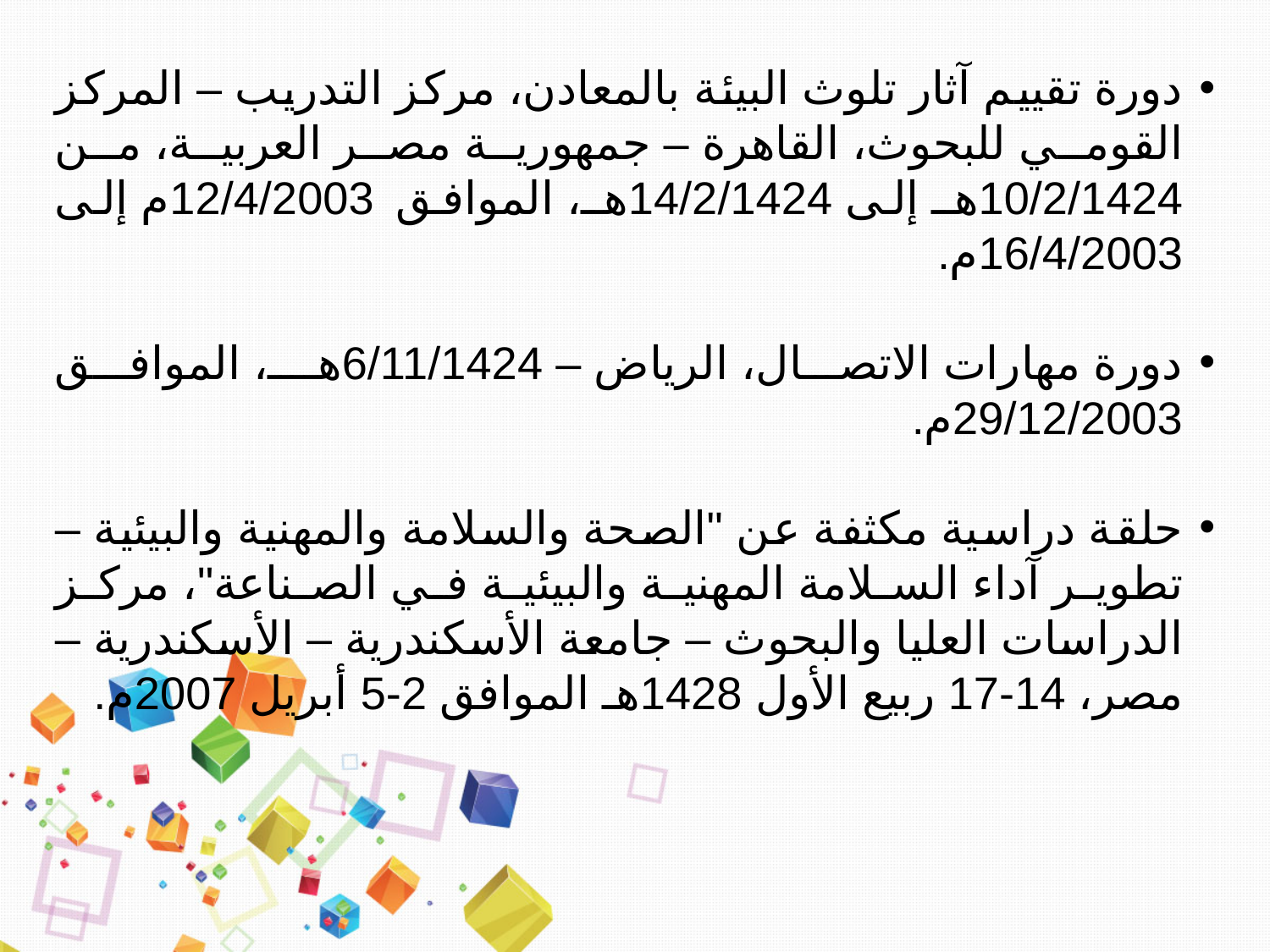

دورة تقييم آثار تلوث البيئة بالمعادن، مركز التدريب – المركز القومي للبحوث، القاهرة – جمهورية مصر العربية، من 10/2/1424هـ إلى 14/2/1424هـ، الموافق 12/4/2003م إلى 16/4/2003م.

دورة مهارات الاتصال، الرياض – 6/11/1424هـ، الموافق 29/12/2003م.

حلقة دراسية مكثفة عن "الصحة والسلامة والمهنية والبيئية – تطوير آداء السلامة المهنية والبيئية في الصناعة"، مركز الدراسات العليا والبحوث – جامعة الأسكندرية – الأسكندرية – مصر، 14-17 ربيع الأول 1428هـ الموافق 2-5 أبريل 2007م.